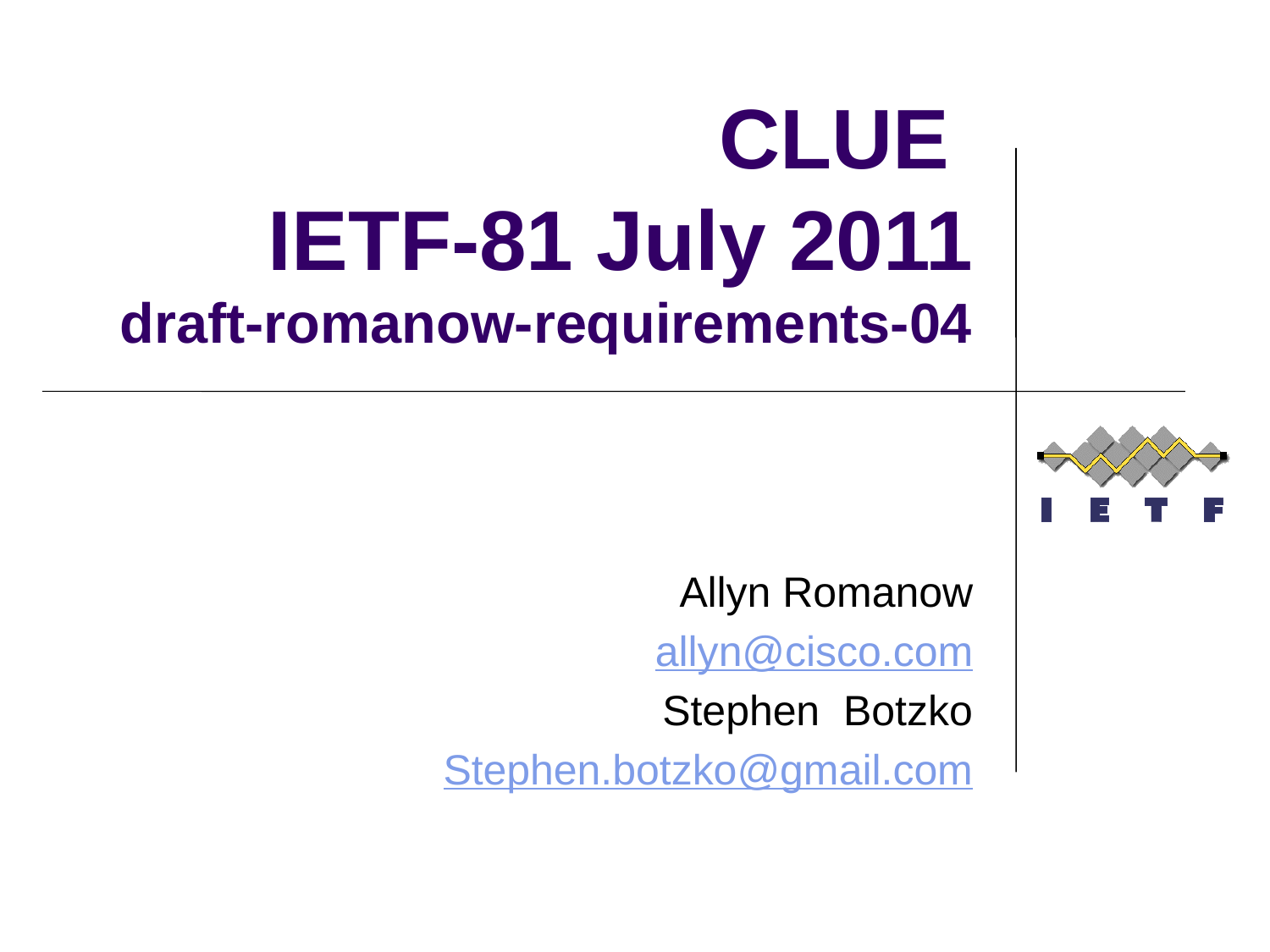

# CLUE IETF-81 July 2011 draft-romanow-requirements-04

Allyn Romanow
allyn@cisco.com
Stephen  Botzko
Stephen.botzko@gmail.com